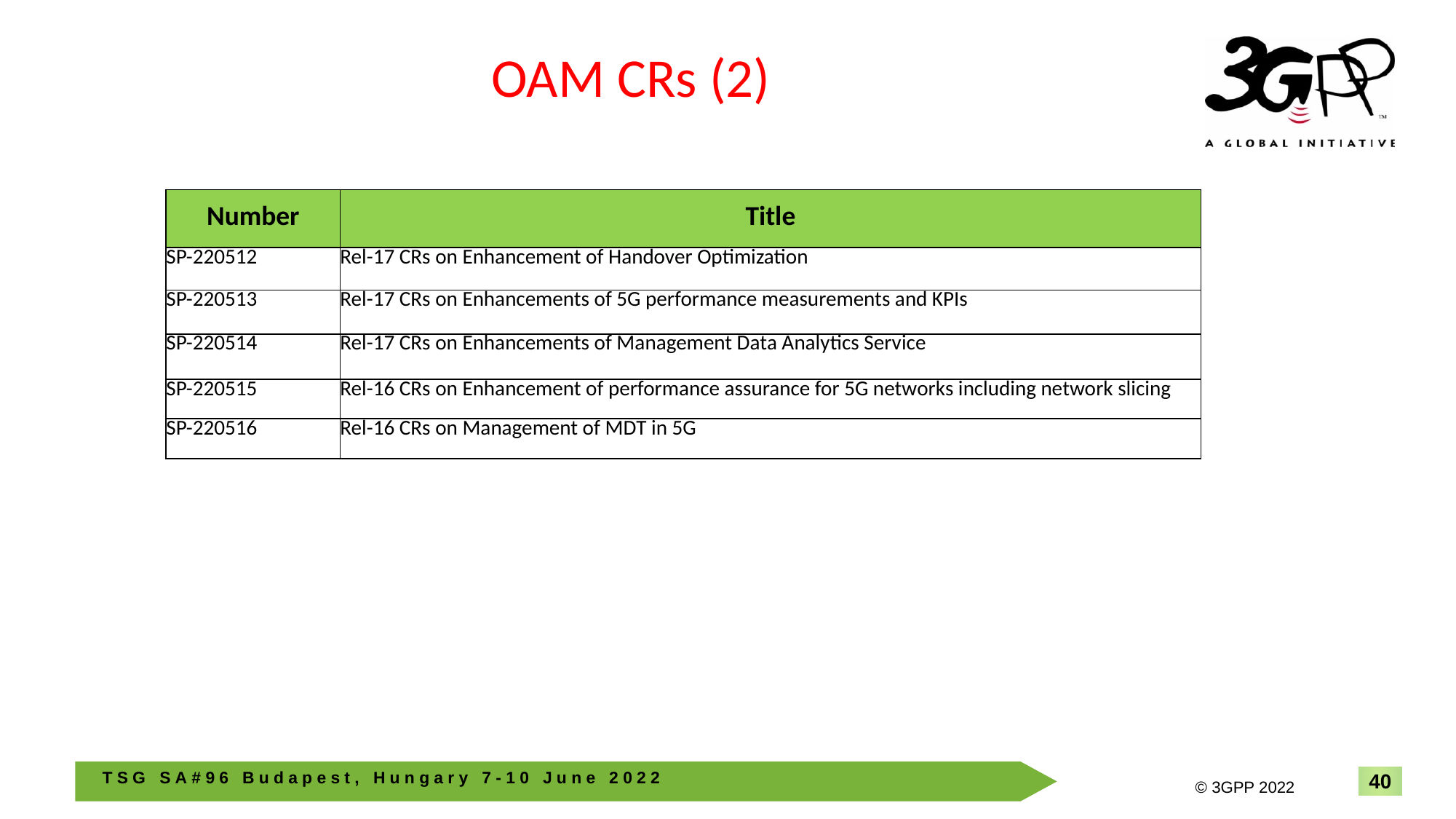

# OAM CRs (2)
| Number | Title |
| --- | --- |
| SP-220512 | Rel-17 CRs on Enhancement of Handover Optimization |
| SP-220513 | Rel-17 CRs on Enhancements of 5G performance measurements and KPIs |
| SP-220514 | Rel-17 CRs on Enhancements of Management Data Analytics Service |
| SP-220515 | Rel-16 CRs on Enhancement of performance assurance for 5G networks including network slicing |
| SP-220516 | Rel-16 CRs on Management of MDT in 5G |